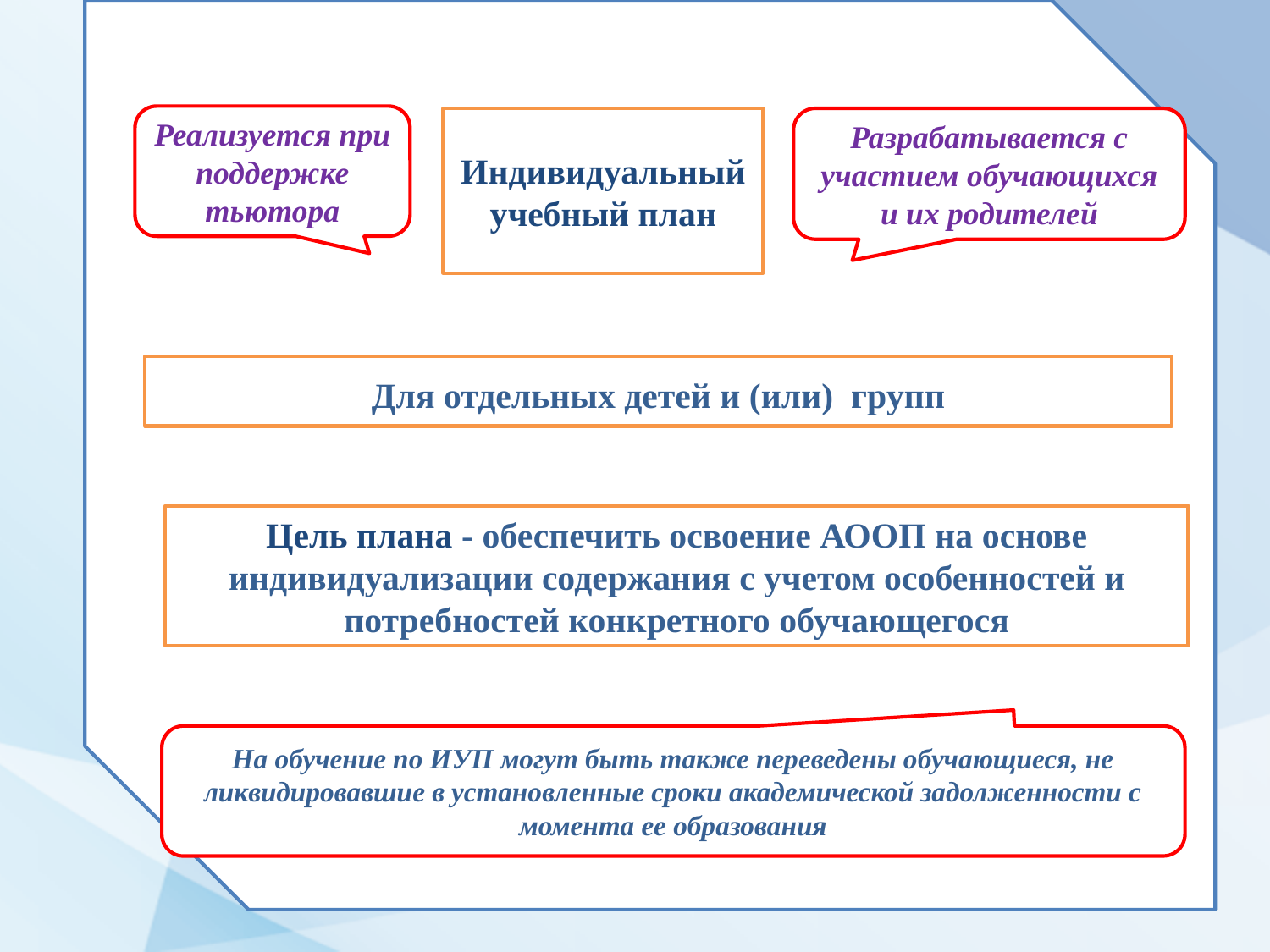

Реализуется при поддержке тьютора
Индивидуальный
 учебный план
Разрабатывается с участием обучающихся и их родителей
Для отдельных детей и (или)  групп
Цель плана - обеспечить освоение АООП на основе индивидуализации содержания с учетом особенностей и потребностей конкретного обучающегося
На обучение по ИУП могут быть также переведены обучающиеся, не ликвидировавшие в установленные сроки академической задолженности с момента ее образования